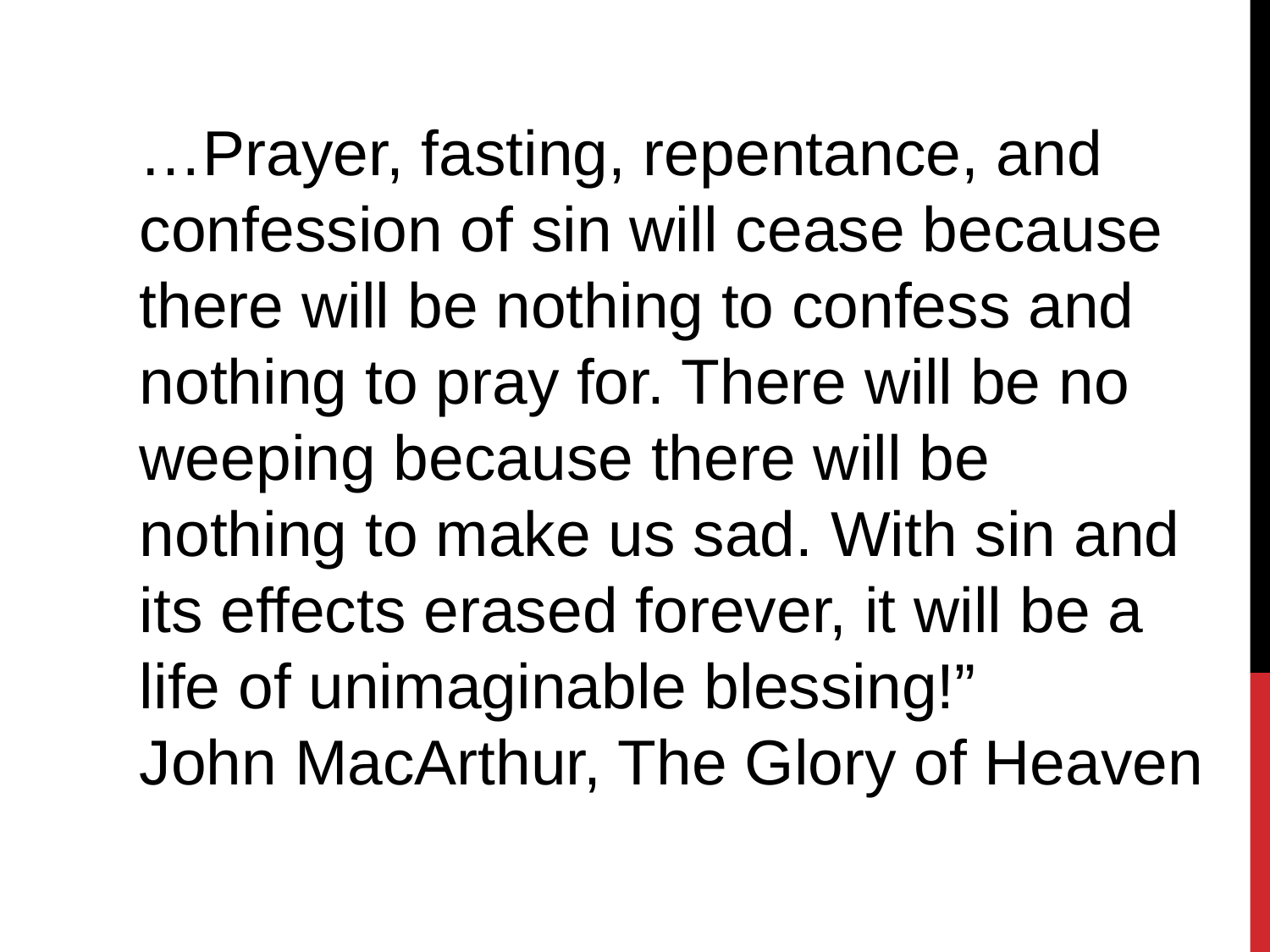

…Prayer, fasting, repentance, and confession of sin will cease because there will be nothing to confess and nothing to pray for. There will be no weeping because there will be nothing to make us sad. With sin and its effects erased forever, it will be a life of unimaginable blessing!”
John MacArthur, The Glory of Heaven